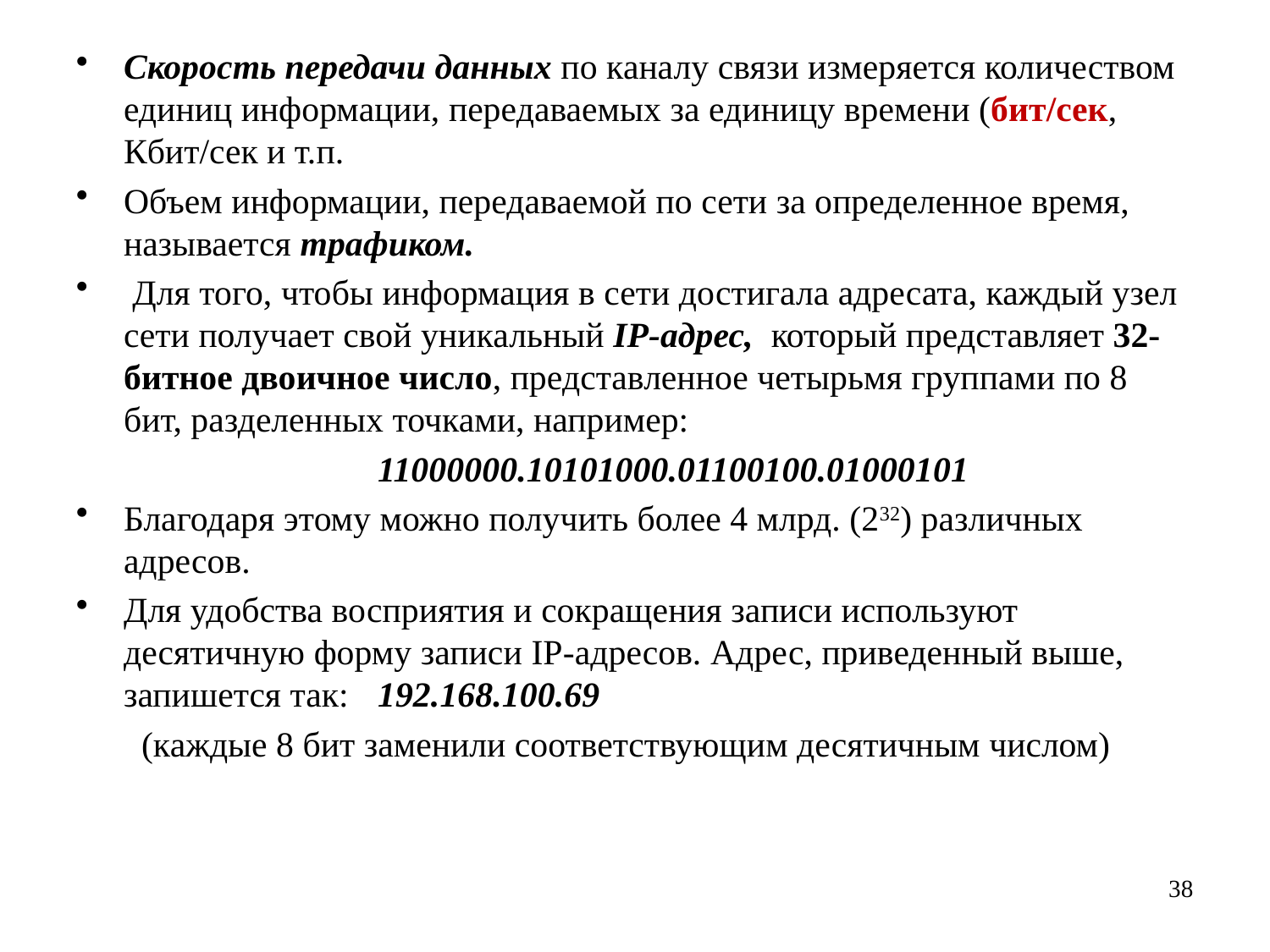

# Скорость передачи данных по каналу связи измеряется количеством единиц информации, передаваемых за единицу времени (бит/сек, Кбит/сек и т.п.
Объем информации, передаваемой по сети за определенное время, называется трафиком.
 Для того, чтобы информация в сети достигала адресата, каждый узел сети получает свой уникальный IP-адрес,  который представляет 32-битное двоичное число, представленное четырьмя группами по 8 бит, разделенных точками, например:
			11000000.10101000.01100100.01000101
Благодаря этому можно получить более 4 млрд. (232) различных адресов.
Для удобства восприятия и сокращения записи используют десятичную форму записи IP-адресов. Адрес, приведенный выше, запишется так:	192.168.100.69
	  (каждые 8 бит заменили соответствующим десятичным числом)

38